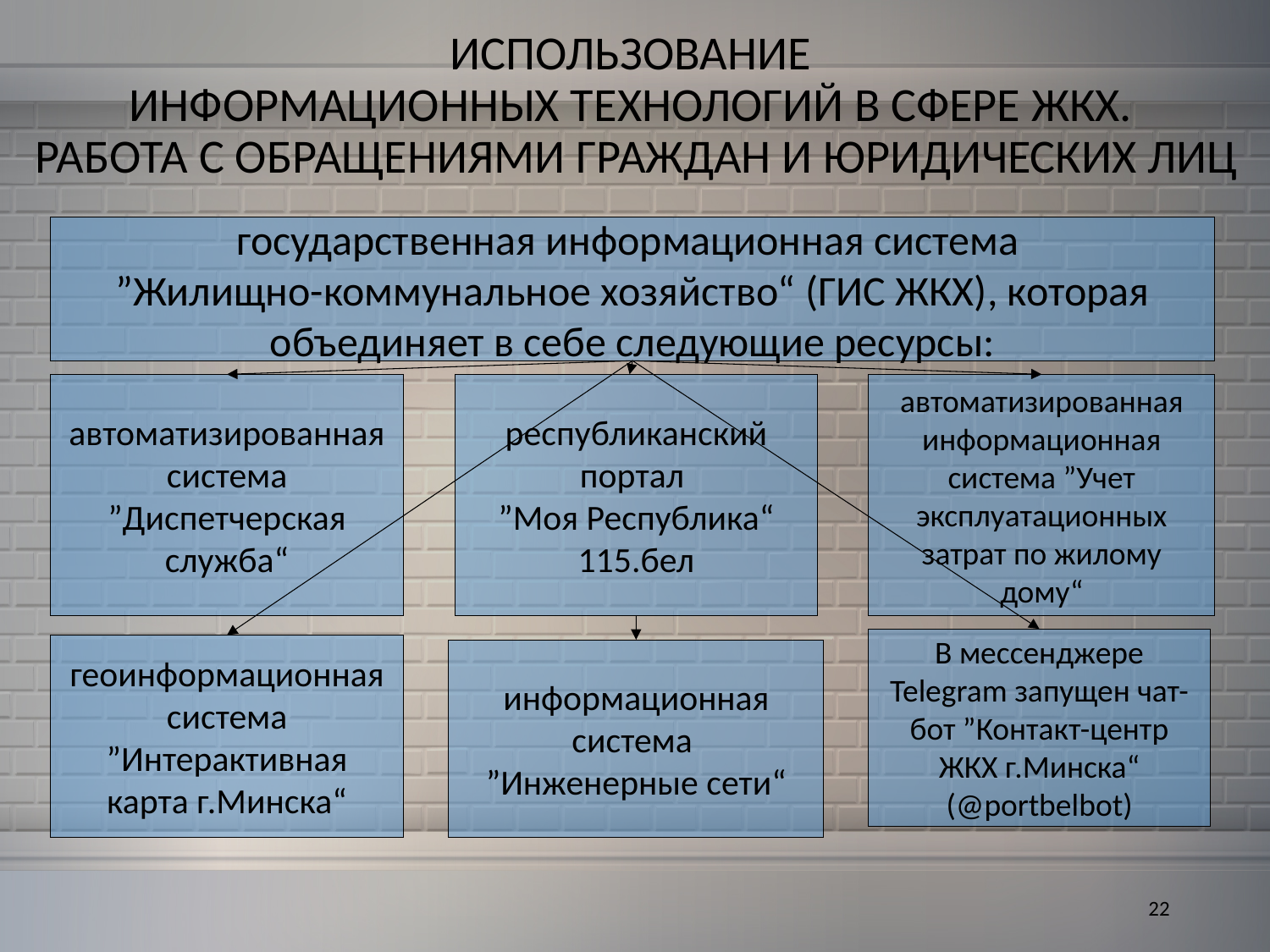

ИСПОЛЬЗОВАНИЕ
ИНФОРМАЦИОННЫХ ТЕХНОЛОГИЙ В СФЕРЕ ЖКХ.
РАБОТА С ОБРАЩЕНИЯМИ ГРАЖДАН И ЮРИДИЧЕСКИХ ЛИЦ
государственная информационная система
”Жилищно-коммунальное хозяйство“ (ГИС ЖКХ), которая объединяет в себе следующие ресурсы:
автоматизированная система ”Диспетчерская служба“
республиканский портал
”Моя Республика“ 115.бел
автоматизированная информационная система ”Учет эксплуатационных затрат по жилому дому“
В мессенджере Telegram запущен чат-бот ”Контакт-центр ЖКХ г.Минска“ (@portbelbot)
геоинформационная система ”Интерактивная карта г.Минска“
информационная система
”Инженерные сети“
22